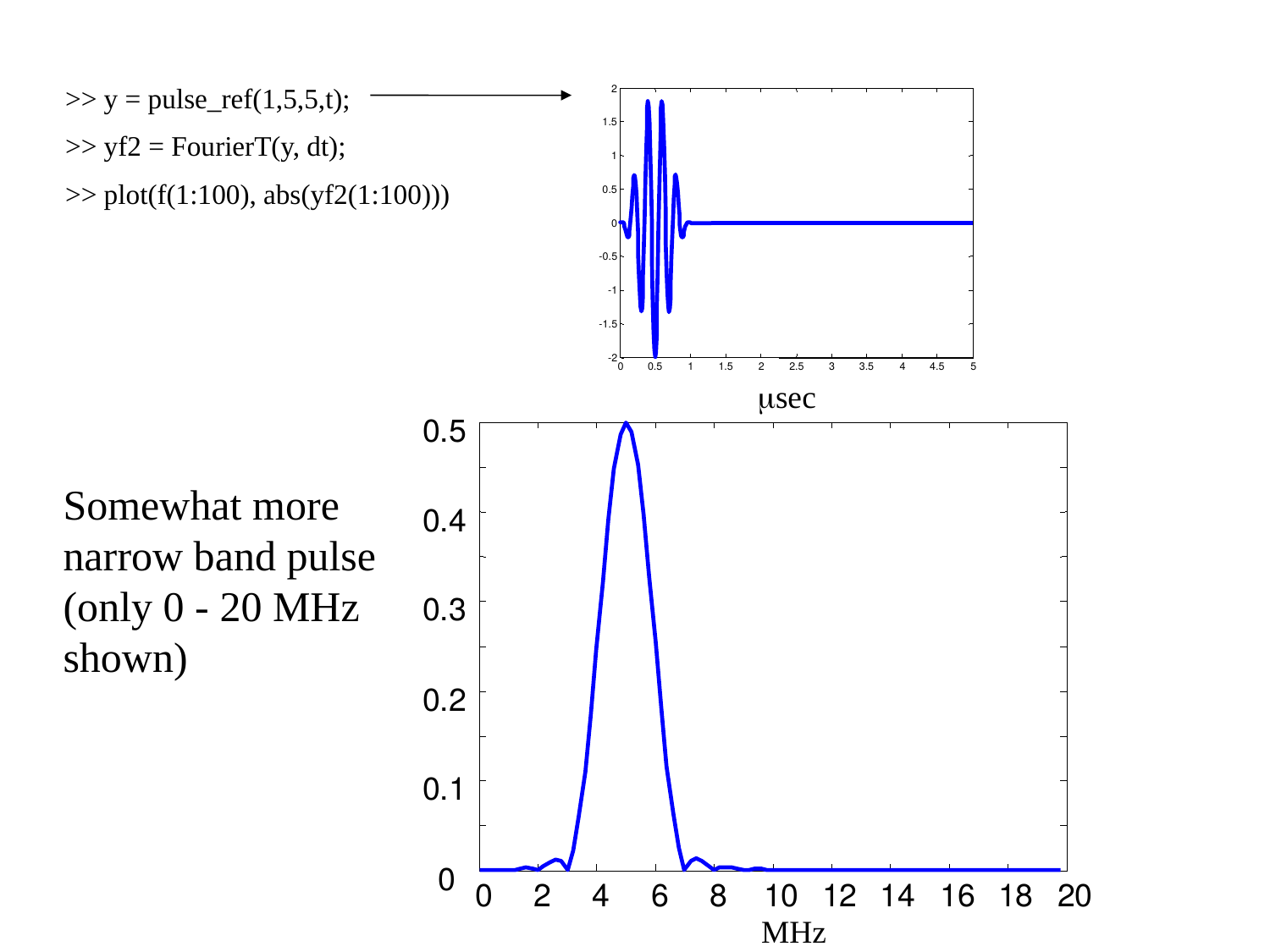

>> y = pulse_ref(1,5,5,t);
>> yf2 = FourierT(y, dt);
>> plot(f(1:100), abs(yf2(1:100)))
2

1.5

1

0.5

0

-0.5

-1

-1.5

-2

0
0.5
1
1.5
2
2.5
3
3.5
4
4.5
5
μsec
0.5

Somewhat more
narrow band pulse
(only 0 - 20 MHz
shown)
0.4

0.3

0.2

0.1

0

0
2
4
6
8
10
12
14
16
18
20
MHz